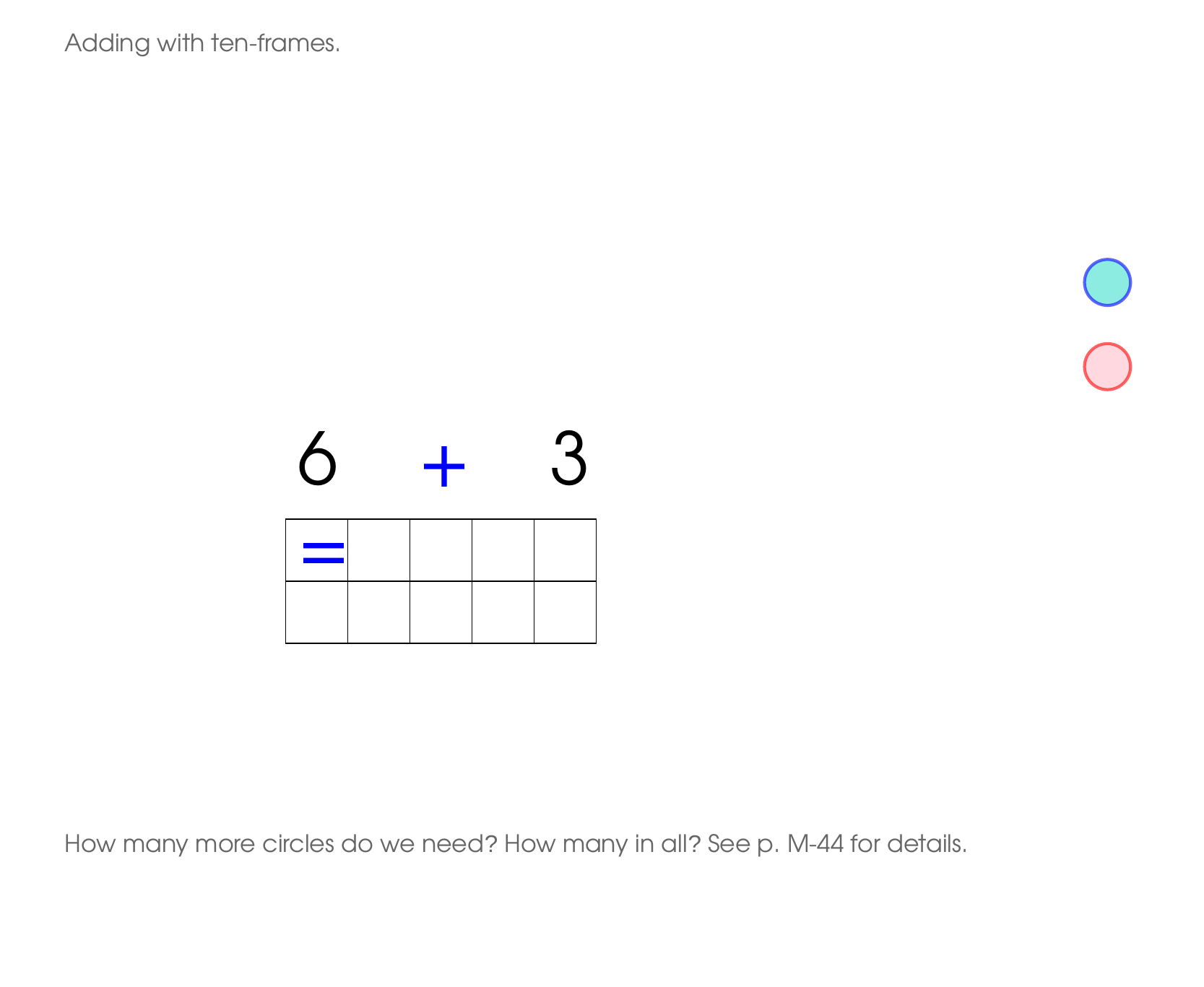

Adding with ten-frames.

6    +    3   =
|  |  |  |  |  |
| --- | --- | --- | --- | --- |
|  |  |  |  |  |
How many more circles do we need? How many in all? See p. M-44 for details.